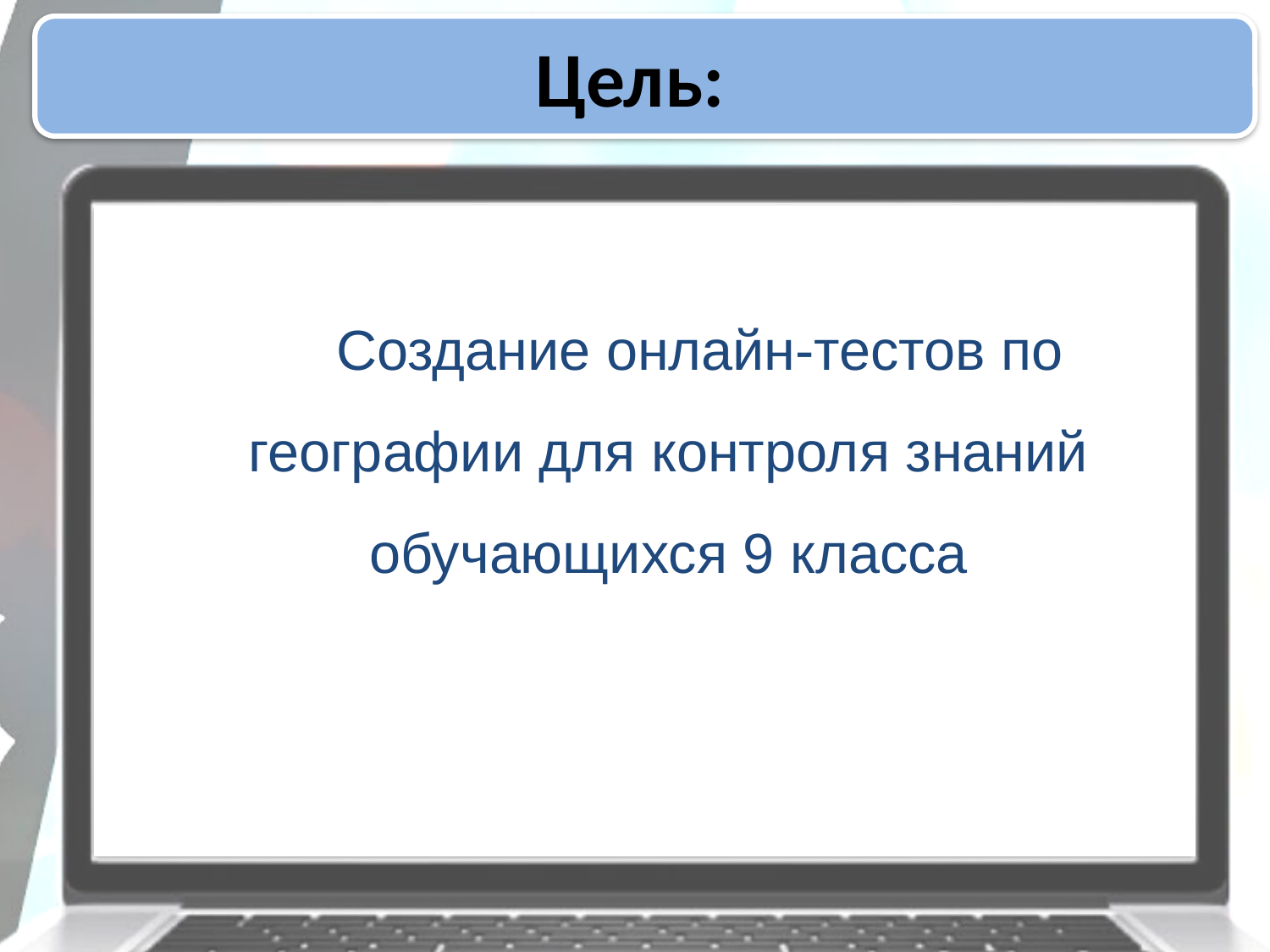

# Цель:

Создание онлайн-тестов по географии для контроля знаний обучающихся 9 класса